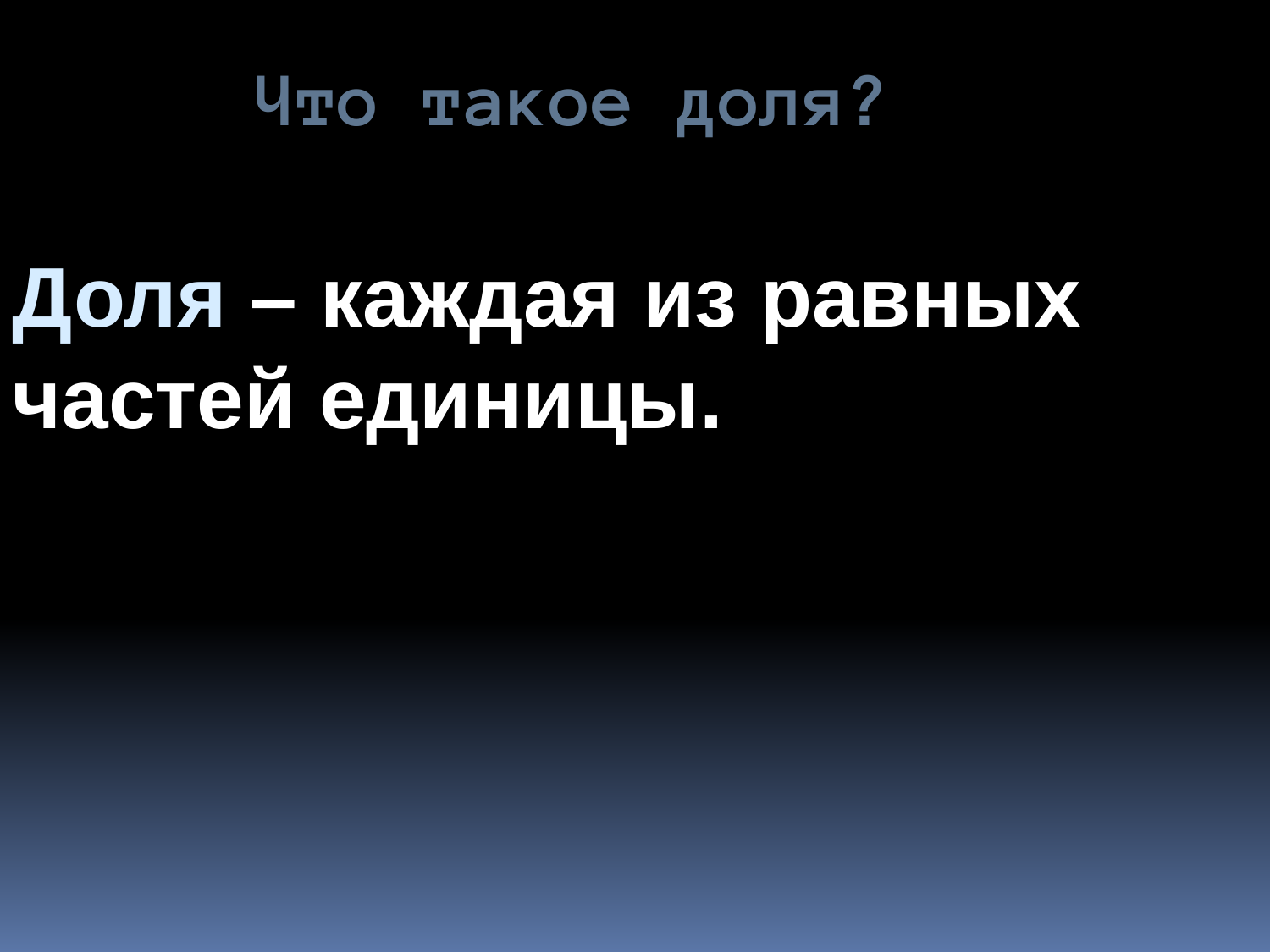

Что такое доля?
Доля – каждая из равных частей единицы.